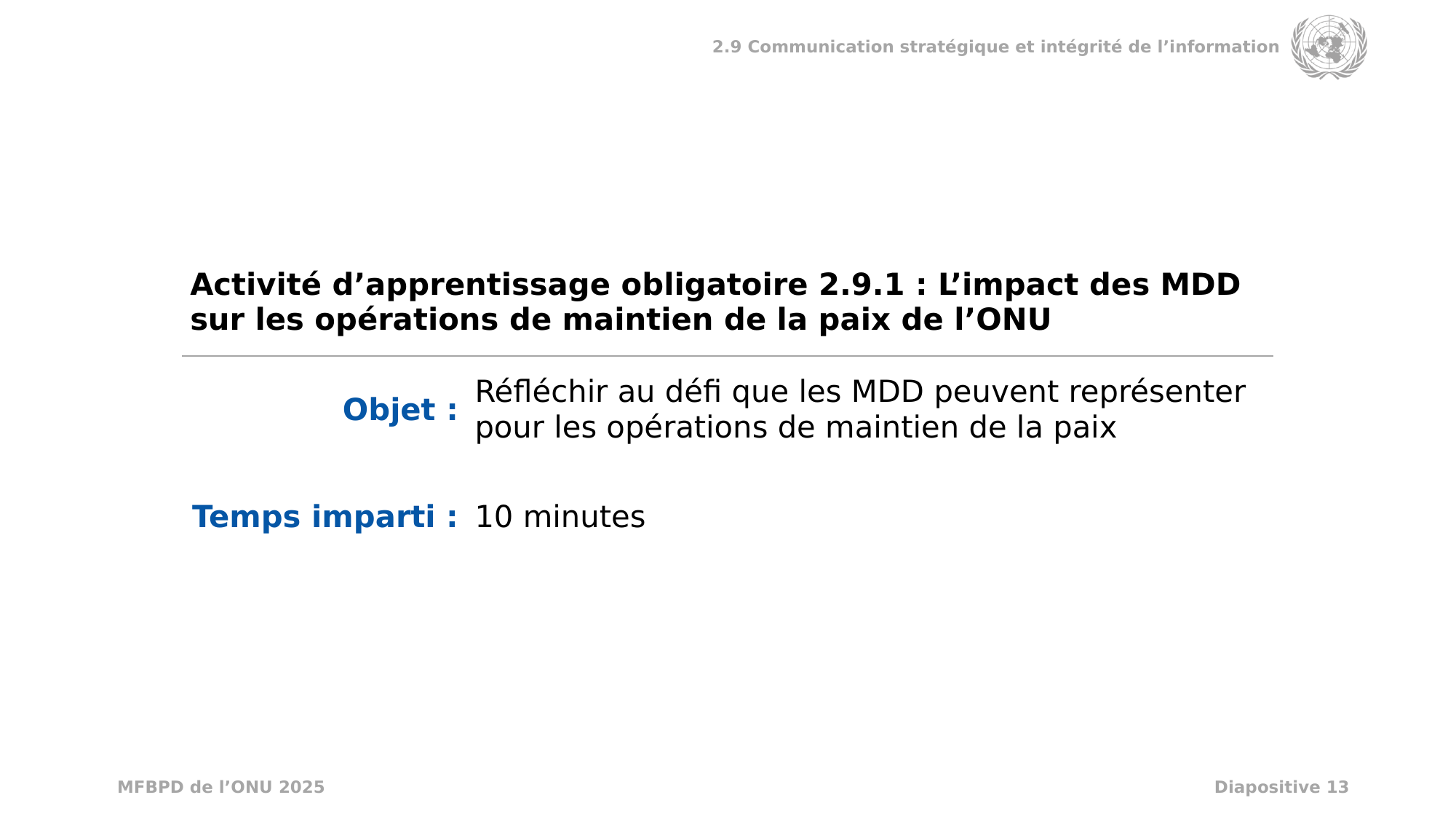

| Activité d’apprentissage obligatoire 2.9.1 : L’impact des MDD sur les opérations de maintien de la paix de l’ONU |  |
| --- | --- |
| Objet : | Réfléchir au défi que les MDD peuvent représenter pour les opérations de maintien de la paix |
| Temps imparti : | 10 minutes |